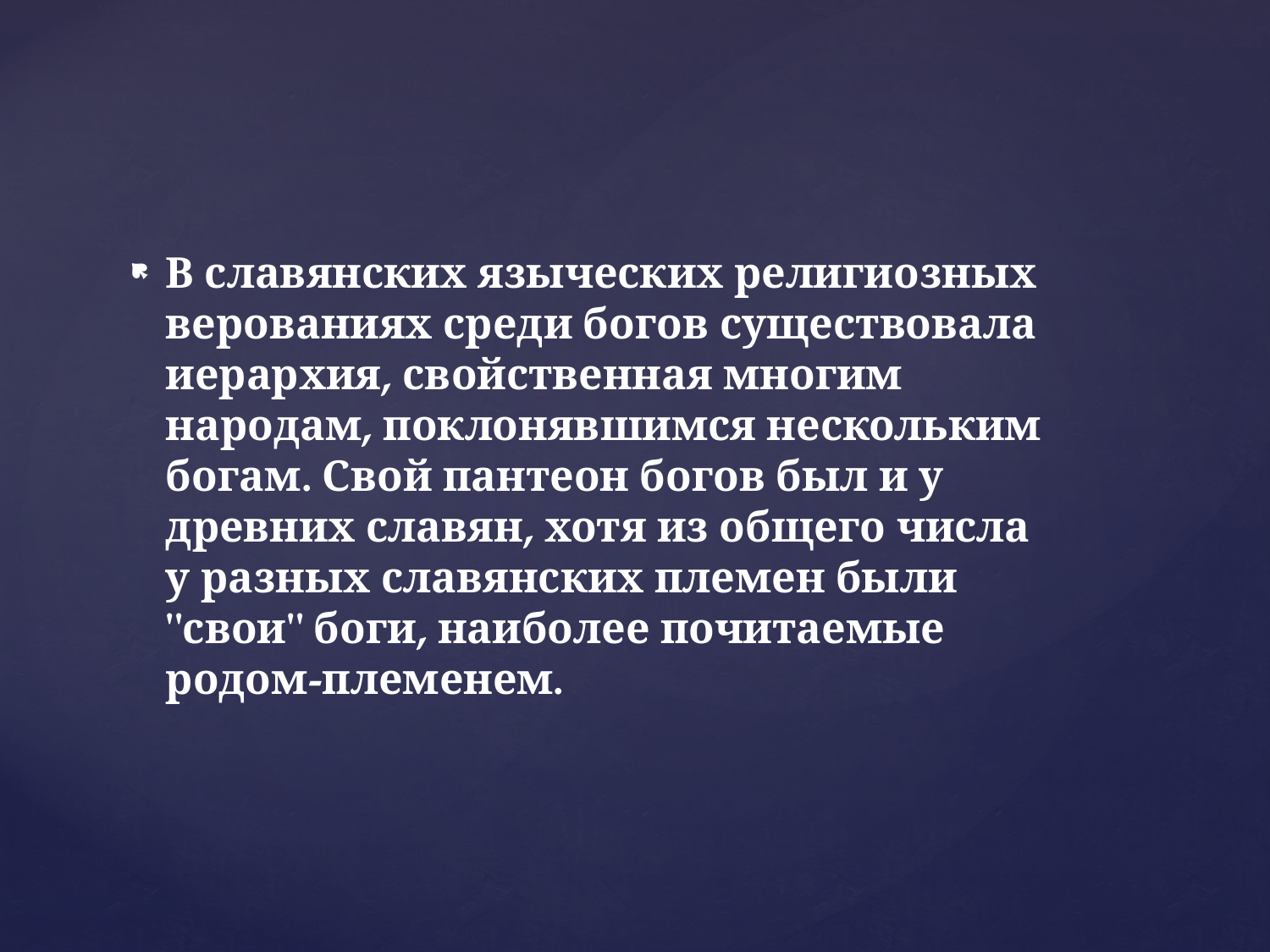

#
В славянских языческих религиозных верованиях среди богов существовала иерархия, свойственная многим народам, поклонявшимся нескольким богам. Свой пантеон богов был и у древних славян, хотя из общего числа у разных славянских племен были "свои" боги, наиболее почитаемые родом-племенем.